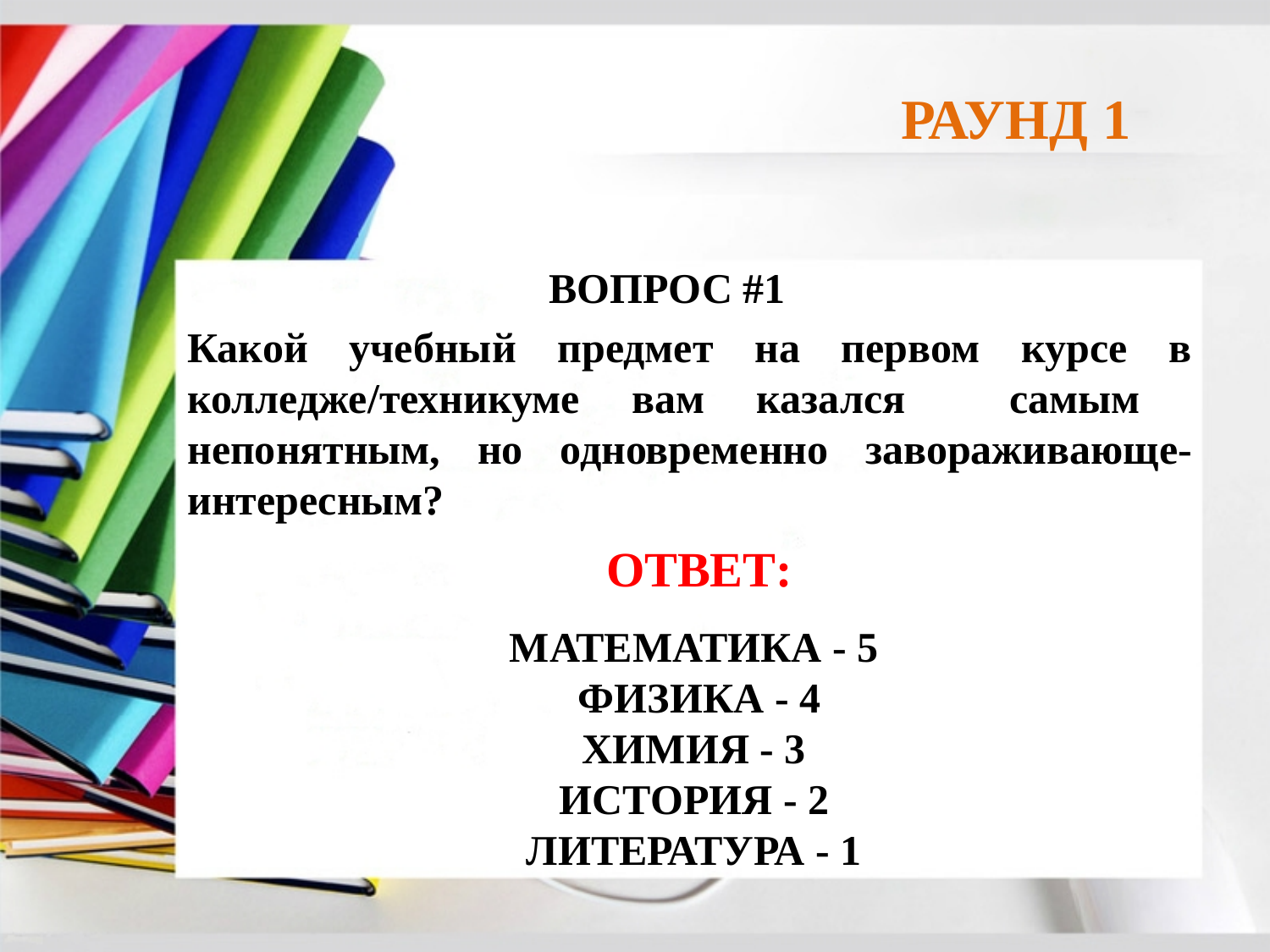

РАУНД 1
ВОПРОС #1
Какой учебный предмет на первом курсе в колледже/техникуме вам казался  самым  непонятным, но одновременно завораживающе-интересным?
ОТВЕТ:

МАТЕМАТИКА - 5
 ФИЗИКА - 4
ХИМИЯ - 3
ИСТОРИЯ - 2
ЛИТЕРАТУРА - 1